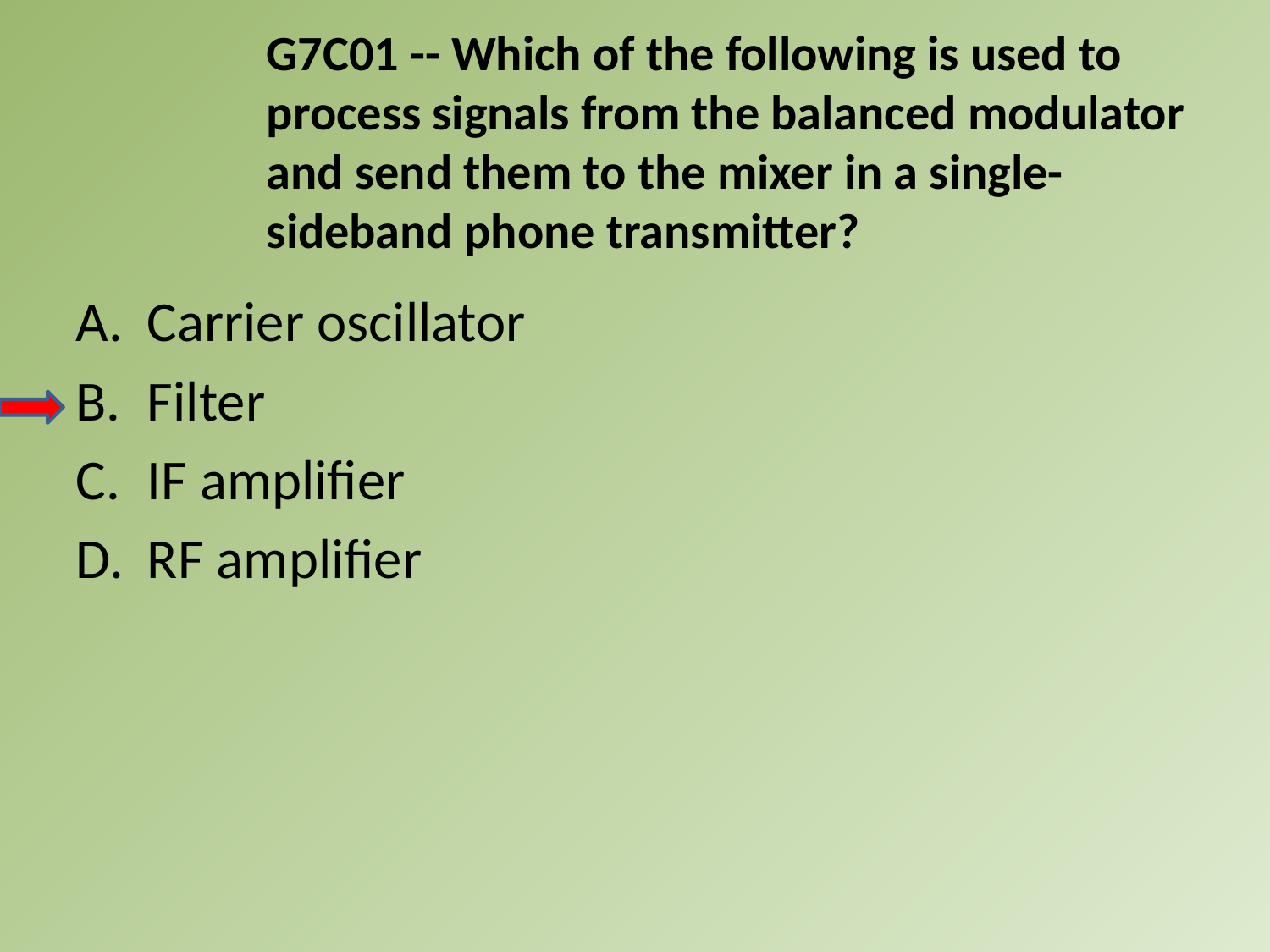

G7C01 -- Which of the following is used to process signals from the balanced modulator and send them to the mixer in a single-sideband phone transmitter?
A.	Carrier oscillator
B.	Filter
C.	IF amplifier
D.	RF amplifier